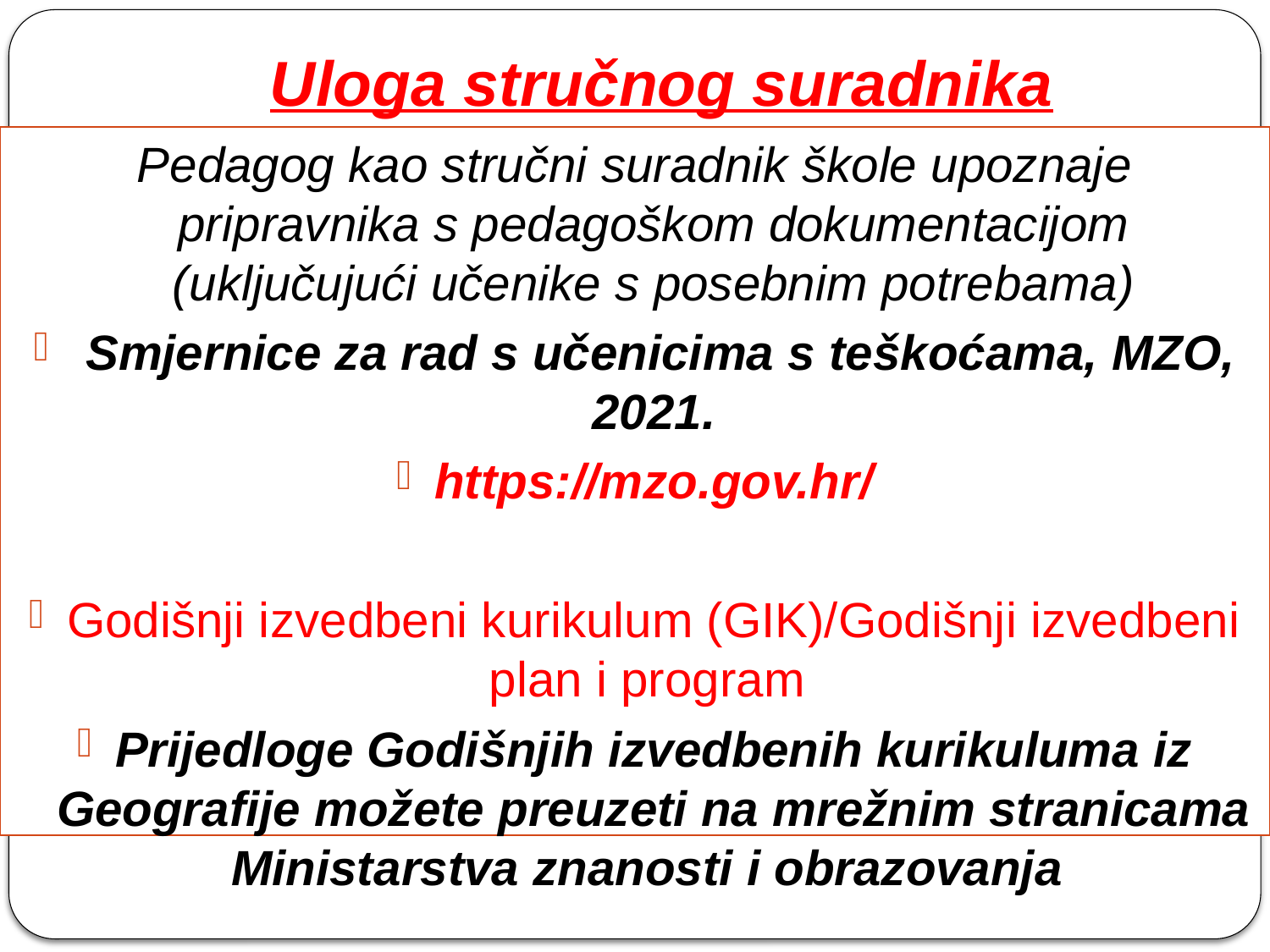

# Uloga stručnog suradnika
Pedagog kao stručni suradnik škole upoznaje pripravnika s pedagoškom dokumentacijom (uključujući učenike s posebnim potrebama)
 Smjernice za rad s učenicima s teškoćama, MZO, 2021.
https://mzo.gov.hr/

Godišnji izvedbeni kurikulum (GIK)/Godišnji izvedbeni plan i program
Prijedloge Godišnjih izvedbenih kurikuluma iz Geografije možete preuzeti na mrežnim stranicama Ministarstva znanosti i obrazovanja